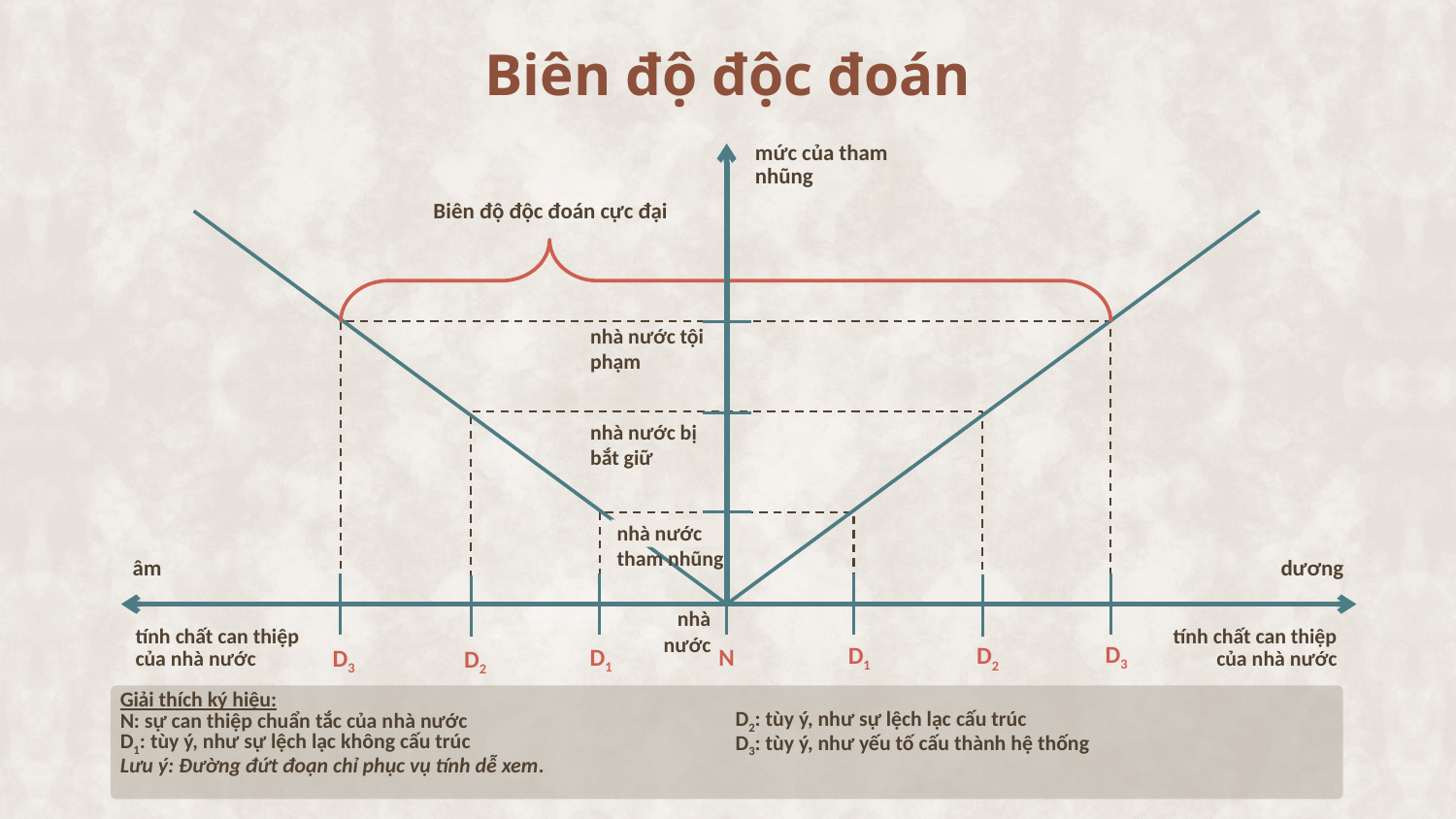

# Biên độ độc đoán

mức của tham nhũng
Biên độ độc đoán cực đại

nhà nước tội phạm

nhà nước bị bắt giữ

nhà nước tham nhũng
âm
dương
nhà nước
tính chất can thiệp của nhà nước
tính chất can thiệp của nhà nước
D3
D1
D2
D1
N
D3
D2
| Giải thích ký hiệu: N: sự can thiệp chuẩn tắc của nhà nước D1: tùy ý, như sự lệch lạc không cấu trúc Lưu ý: Đường đứt đoạn chỉ phục vụ tính dễ xem. | D2: tùy ý, như sự lệch lạc cấu trúc D3: tùy ý, như yếu tố cấu thành hệ thống |
| --- | --- |